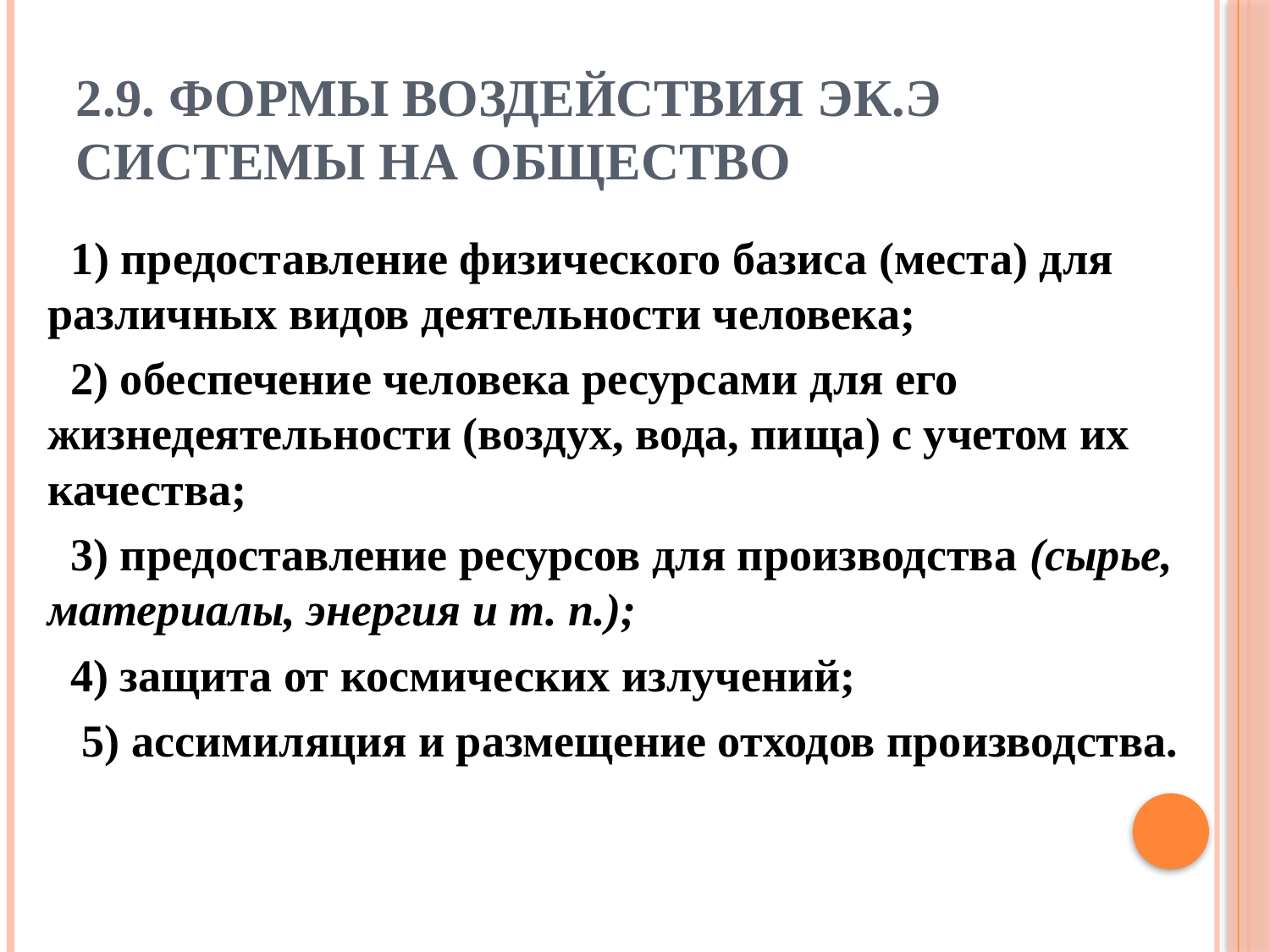

# 2.9. Формы воздействия Эк.Э системы на общество
  1) предоставление физического базиса (места) для различных видов деятельности человека;
  2) обеспечение человека ресурсами для его жизнедеятельности (воздух, вода, пища) с учетом их качества;
  3) предоставление ресурсов для производства (сырье, материалы, энергия и т. п.);
  4) защита от космических излучений;
   5) ассимиляция и размещение отходов производства.